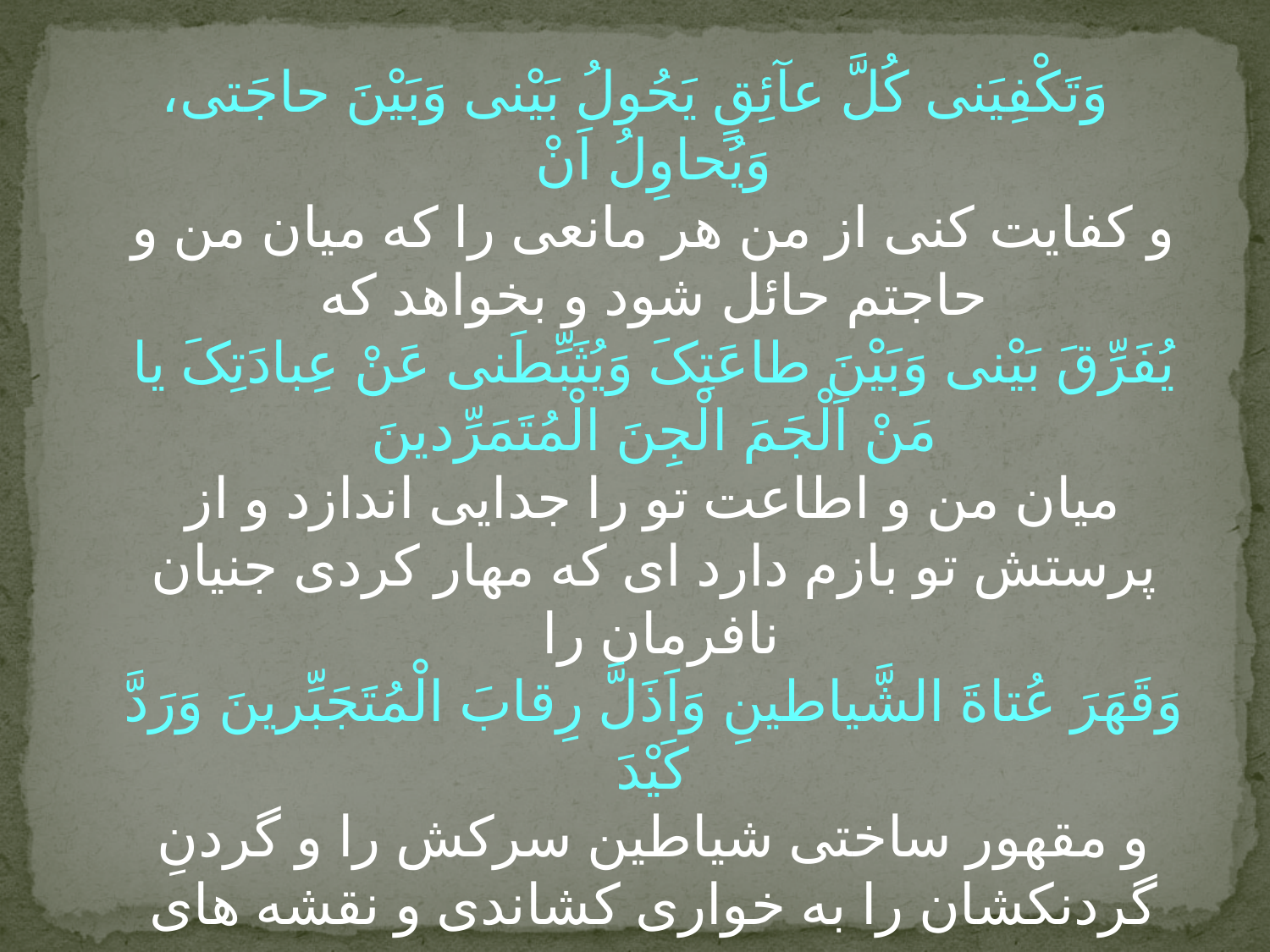

#
وَتَکْفِیَنى‏ کُلَّ عآئِقٍ یَحُولُ بَیْنى‏ وَبَیْنَ حاجَتى‏، وَیُحاوِلُ اَنْ‏
و کفایت کنى از من هر مانعى را که میان من و حاجتم حائل شود و بخواهد که‏
یُفَرِّقَ بَیْنى‏ وَبَیْنَ طاعَتِکَ وَیُثَبِّطَنى‏ عَنْ عِبادَتِکَ یا مَنْ اَلْجَمَ الْجِنَ‏ الْمُتَمَرِّدینَ
میان من و اطاعت تو را جدایى اندازد و از پرستش تو بازم دارد اى که مهار کردى جنیان نافرمان را ‏
وَقَهَرَ عُتاةَ الشَّیاطینِ وَاَذَلَّ رِقابَ الْمُتَجَبِّرینَ وَرَدَّ کَیْدَ
و مقهور ساختى شیاطین سرکش را و گردنِ گردن‏کشان‏ را به خوارى کشاندى و نقشه ‏هاى شوم‏